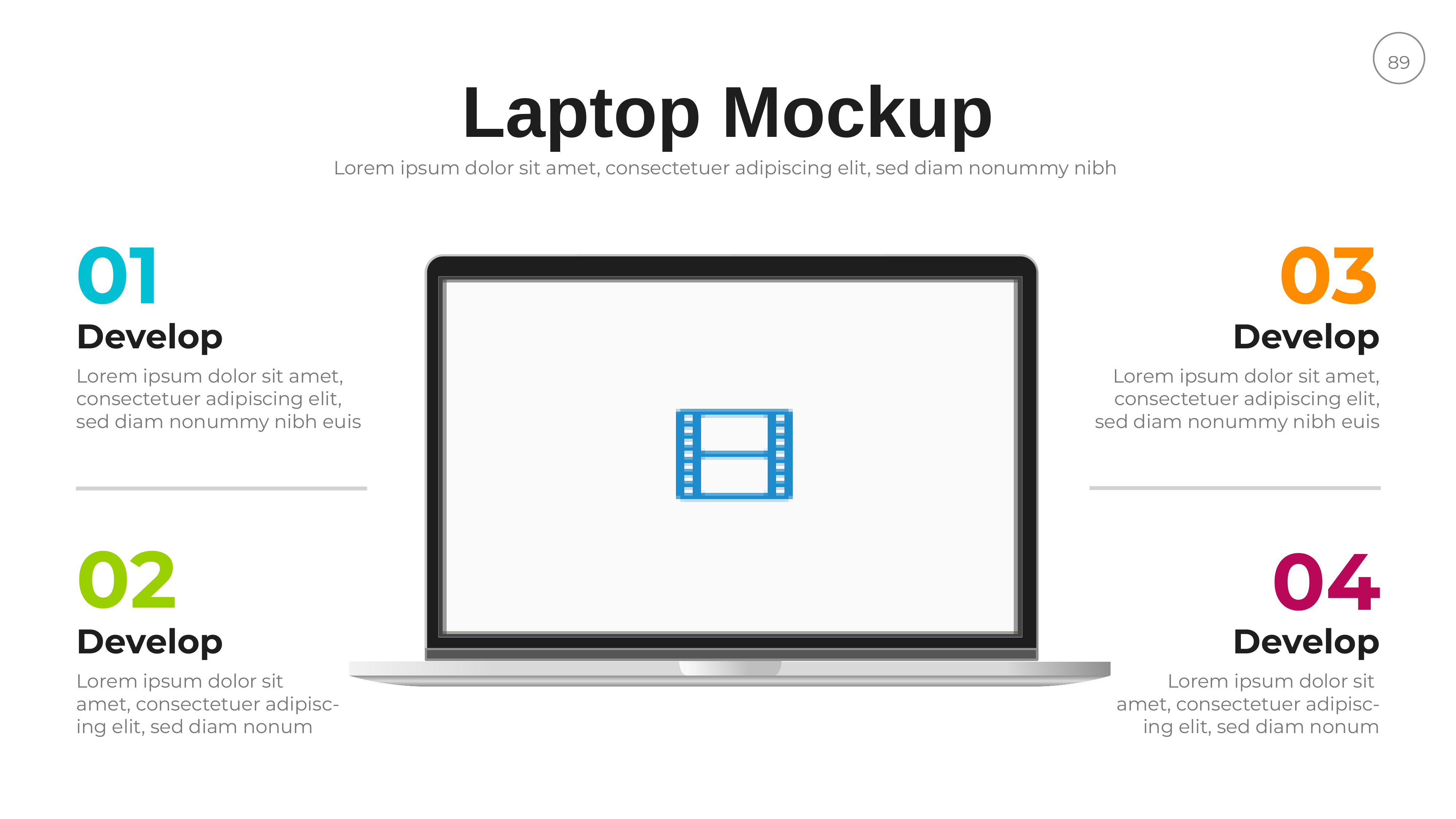

Laptop Mockup
Lorem ipsum dolor sit amet, consectetuer adipiscing elit, sed diam nonummy nibh
01
03

Develop
Develop
Lorem ipsum dolor sit amet, consectetuer adipiscing elit, sed diam nonummy nibh euis
Lorem ipsum dolor sit amet, consectetuer adipiscing elit, sed diam nonummy nibh euis

02
04
Develop
Develop

Lorem ipsum dolor sit
amet, consectetuer adipisc-ing elit, sed diam nonum
Lorem ipsum dolor sit
amet, consectetuer adipisc-ing elit, sed diam nonum